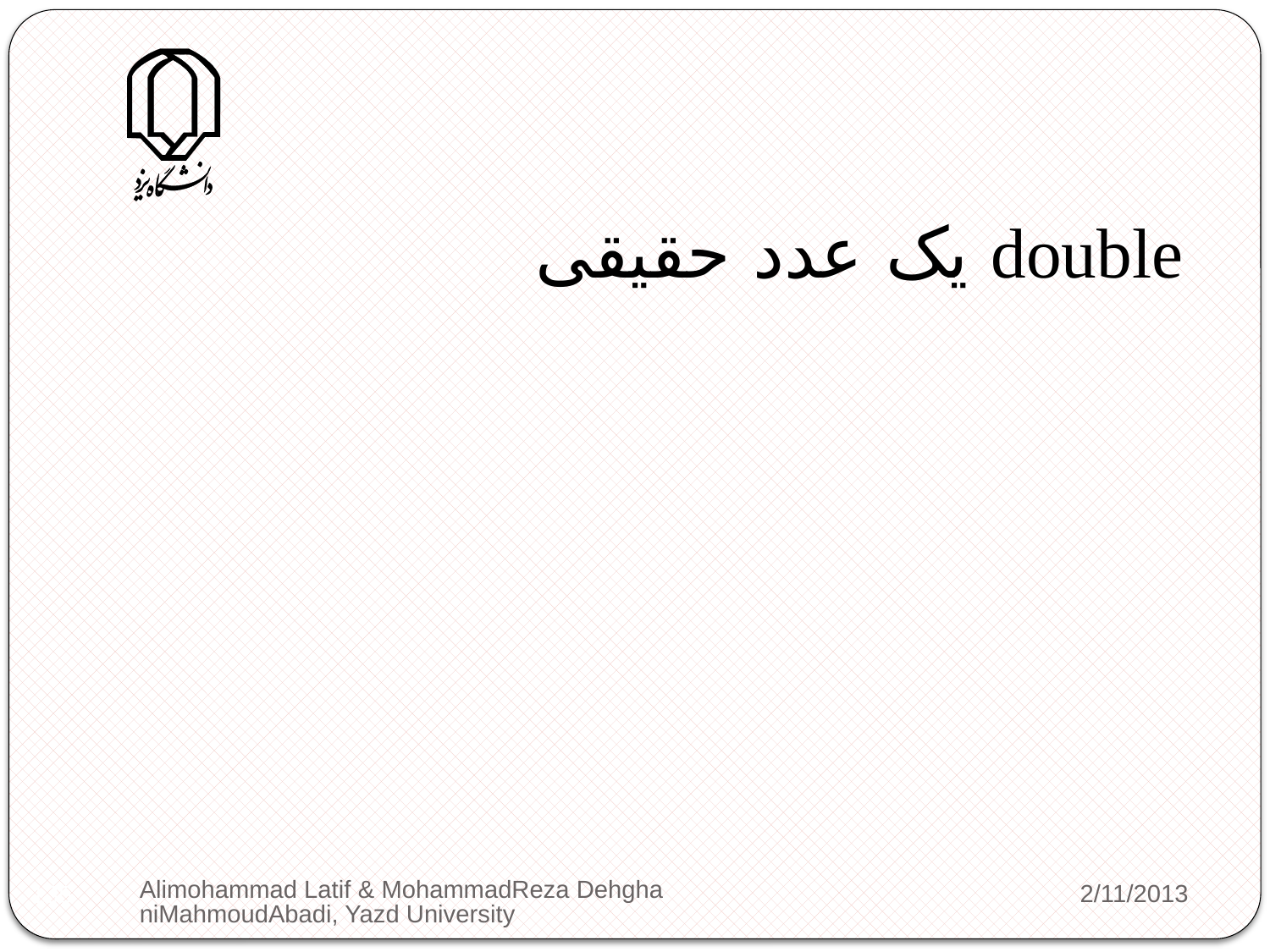

double یک عدد حقیقی

Alimohammad Latif & MohammadReza DehghaniMahmoudAbadi, Yazd University
2/11/2013
135